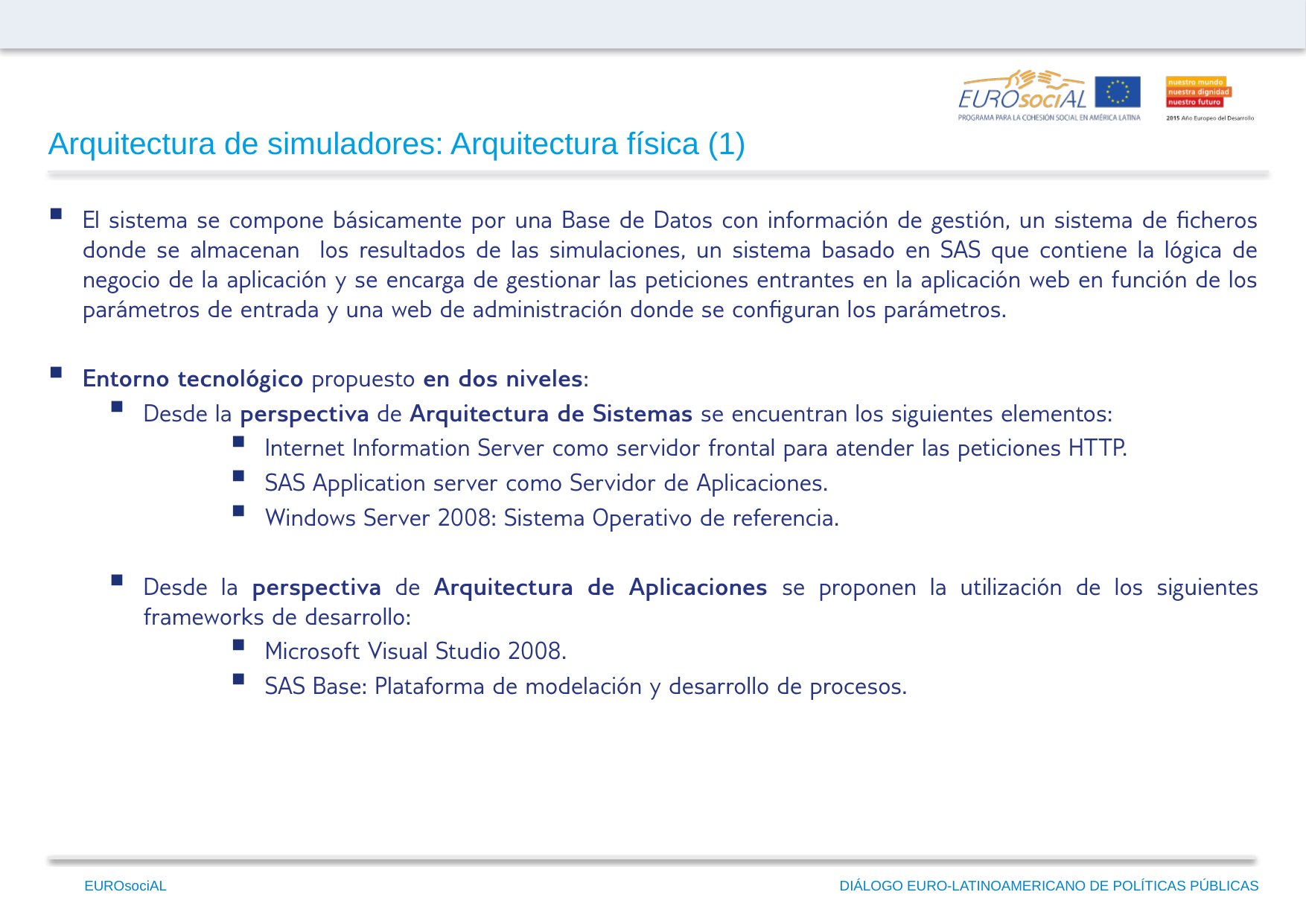

Arquitectura de simuladores: Arquitectura física (1)
El sistema se compone básicamente por una Base de Datos con información de gestión, un sistema de ficheros donde se almacenan  los resultados de las simulaciones, un sistema basado en SAS que contiene la lógica de negocio de la aplicación y se encarga de gestionar las peticiones entrantes en la aplicación web en función de los parámetros de entrada y una web de administración donde se configuran los parámetros.

Entorno tecnológico propuesto en dos niveles:
Desde la perspectiva de Arquitectura de Sistemas se encuentran los siguientes elementos:
Internet Information Server como servidor frontal para atender las peticiones HTTP.
SAS Application server como Servidor de Aplicaciones.
Windows Server 2008: Sistema Operativo de referencia.

Desde la perspectiva de Arquitectura de Aplicaciones se proponen la utilización de los siguientes frameworks de desarrollo:
Microsoft Visual Studio 2008.
SAS Base: Plataforma de modelación y desarrollo de procesos.